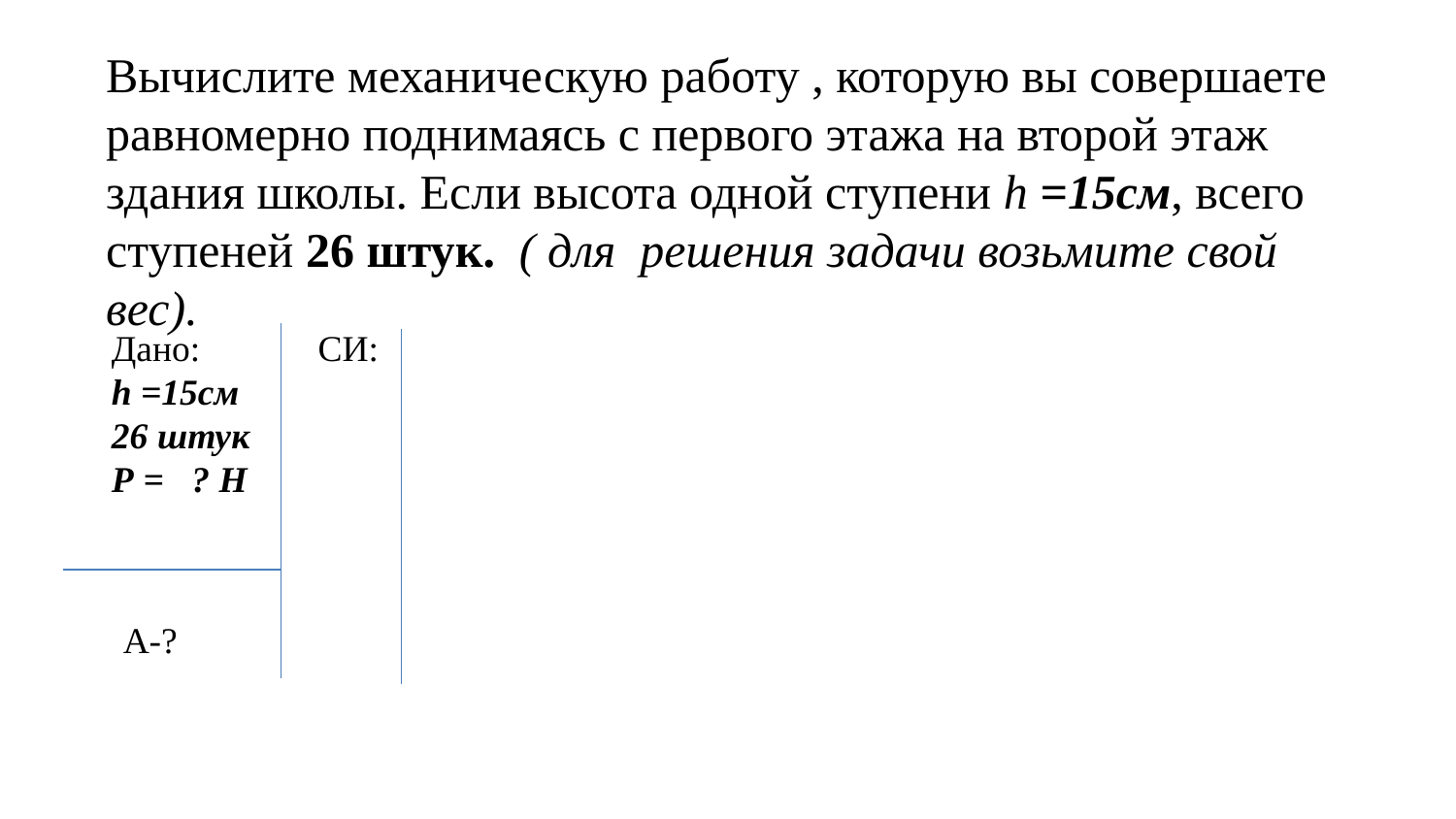

Вычислите механическую работу , которую вы совершаете равномерно поднимаясь с первого этажа на второй этаж здания школы. Если высота одной ступени h =15см, всего ступеней 26 штук.  ( для  решения задачи возьмите свой вес).

Дано:
h =15см
26 штук
Р =   ? Н

СИ:
А-?